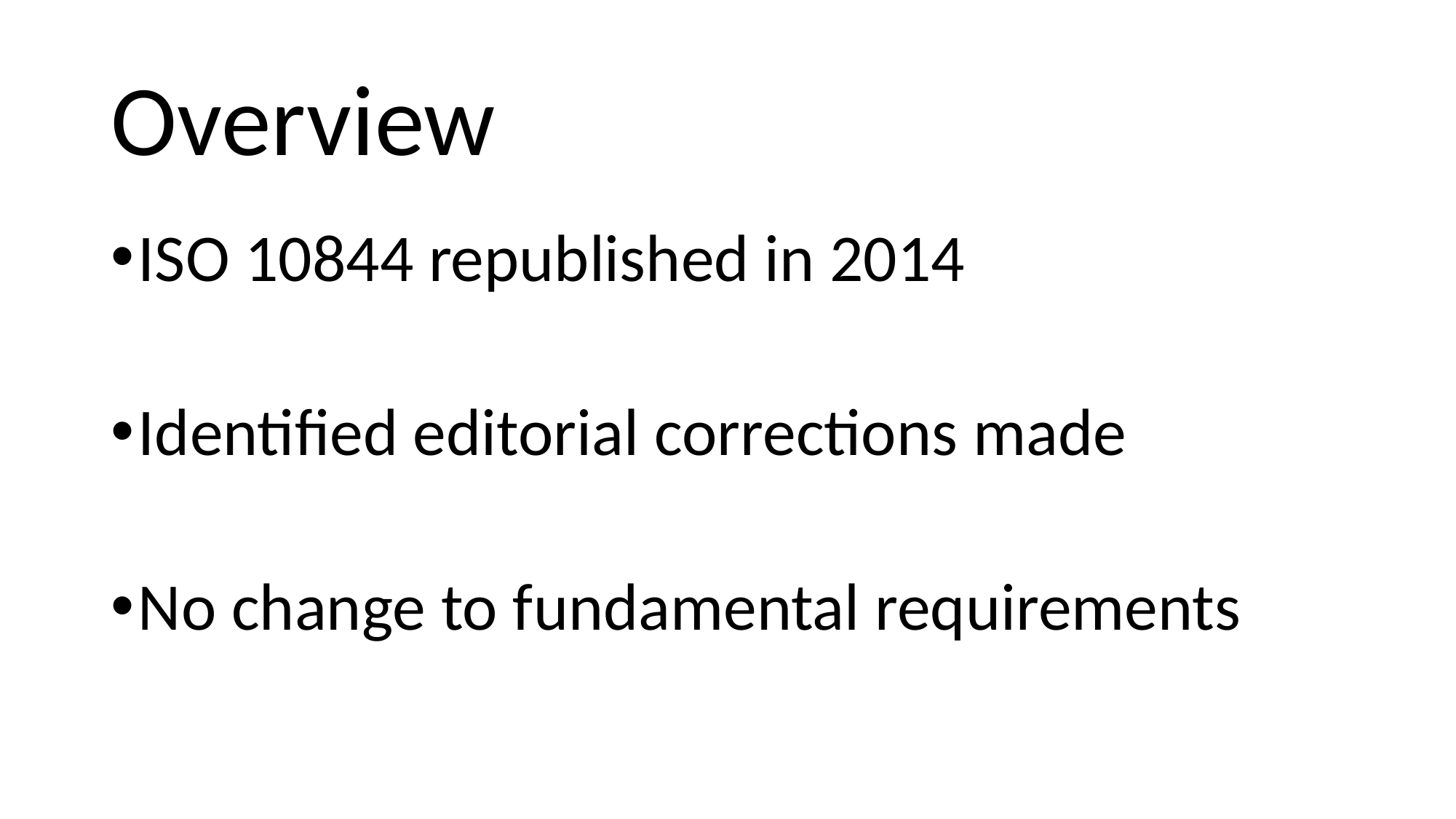

# Overview
ISO 10844 republished in 2014

Identified editorial corrections made

No change to fundamental requirements